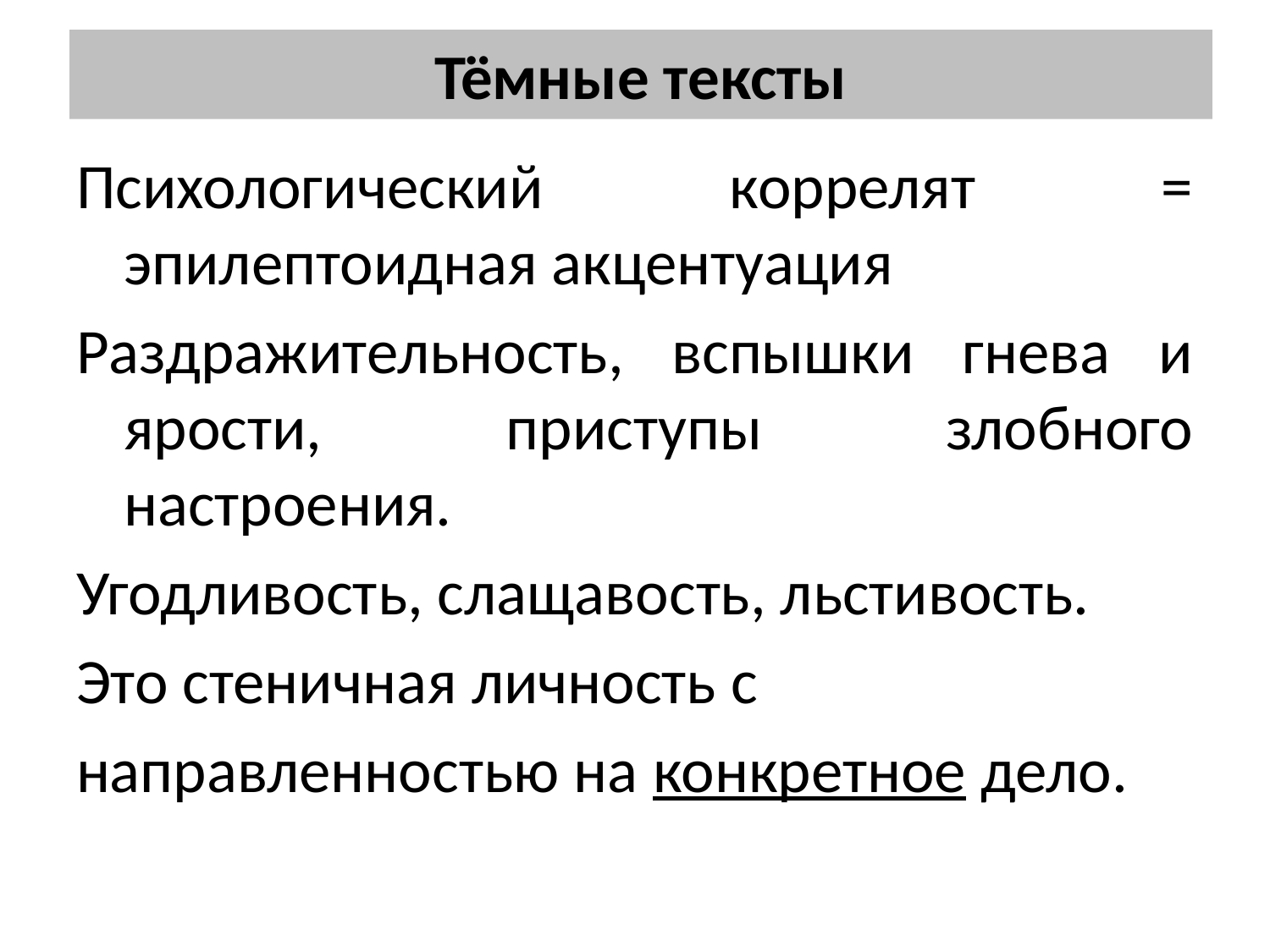

# Тёмные тексты
Психологический коррелят = эпилептоидная акцентуация
Раздражительность, вспышки гнева и ярости, приступы злобного настроения.
Угодливость, слащавость, льстивость.
Это стеничная личность с
направленностью на конкретное дело.